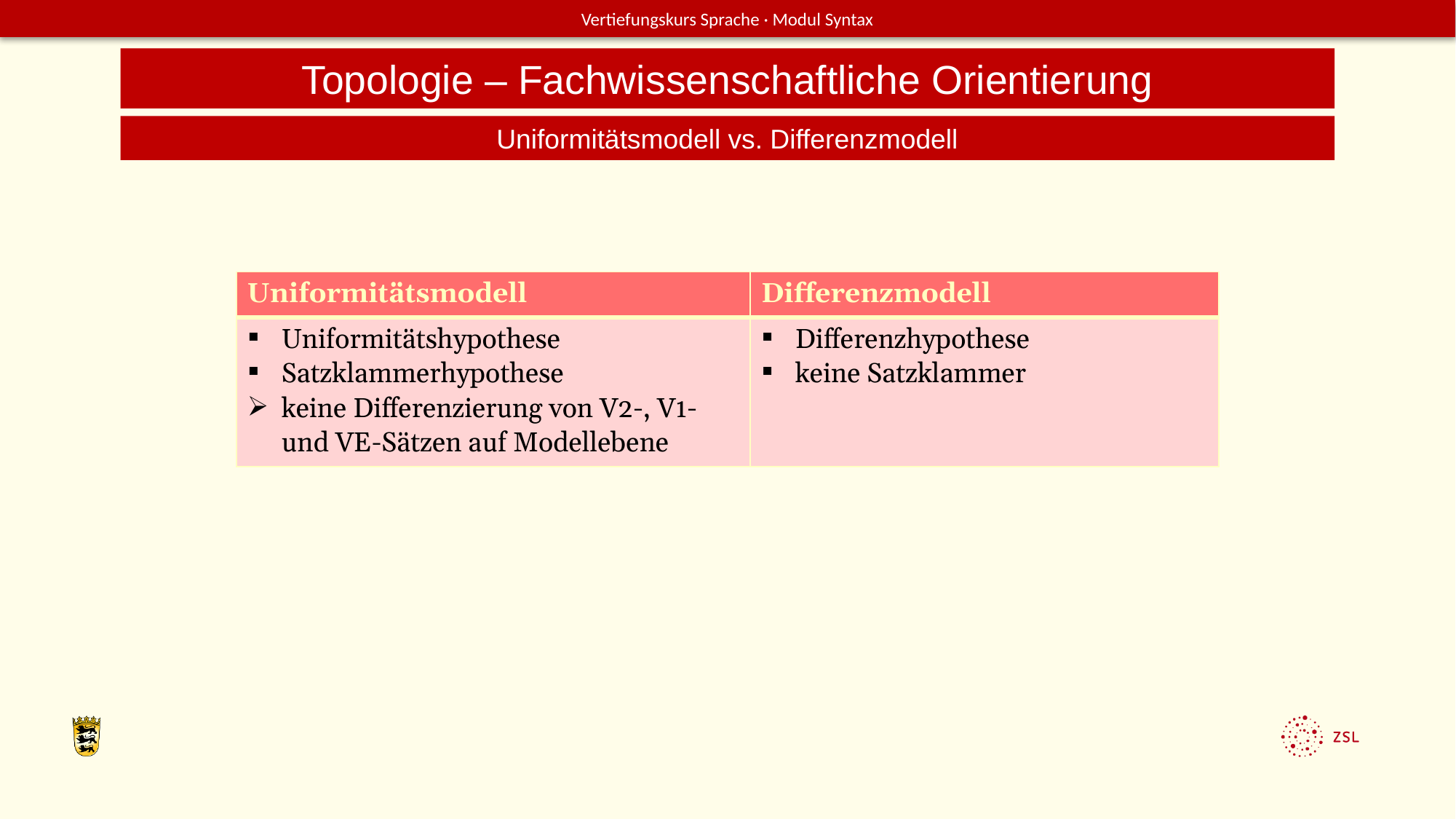

Topologie – Fachwissenschaftliche Orientierung
Uniformitätsmodell vs. Differenzmodell
| Uniformitätsmodell | Differenzmodell |
| --- | --- |
| Uniformitätshypothese Satzklammerhypothese keine Differenzierung von V2-, V1- und VE-Sätzen auf Modellebene | Differenzhypothese keine Satzklammer |